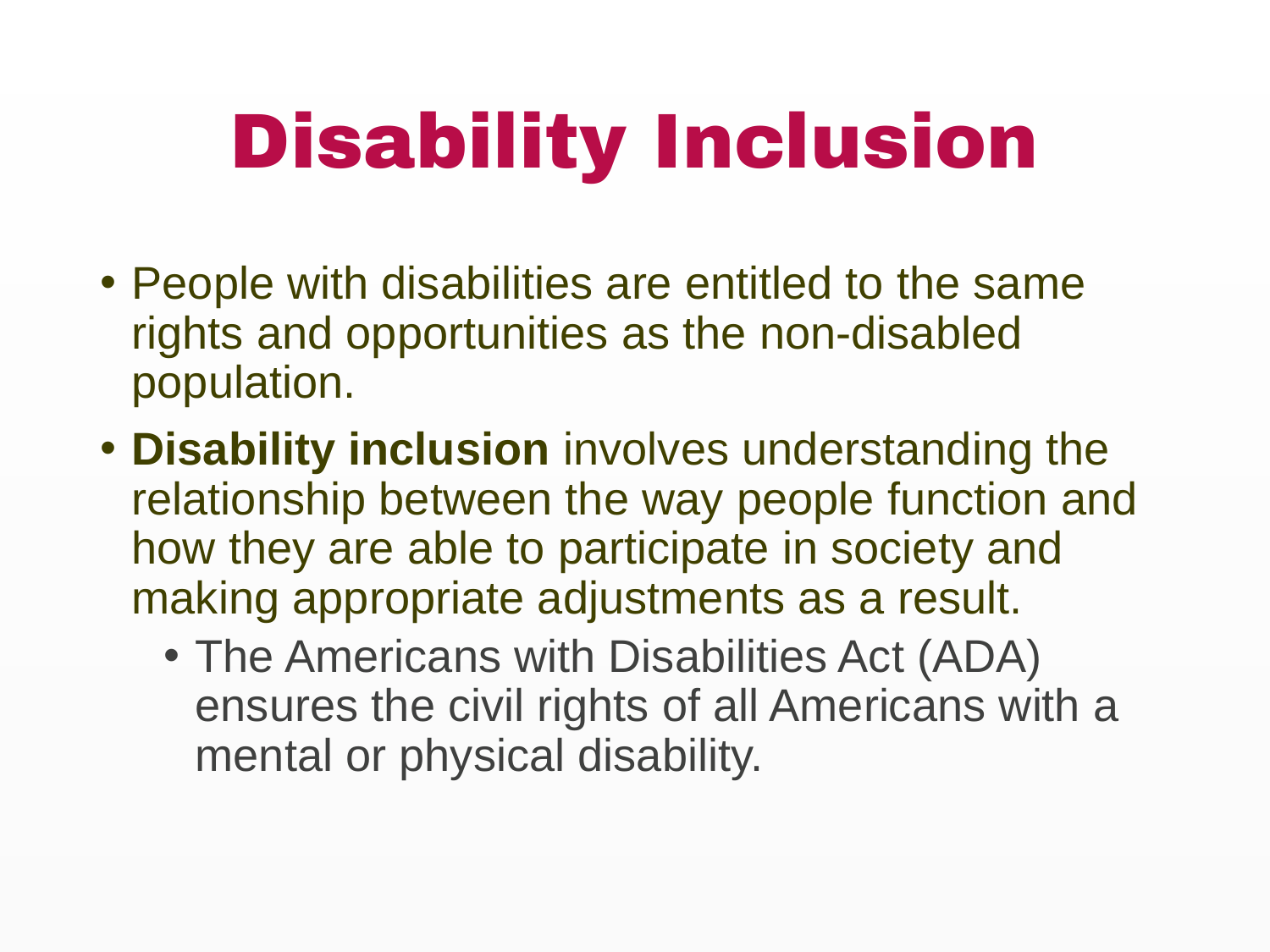

# Disability Inclusion
People with disabilities are entitled to the same rights and opportunities as the non-disabled population.
Disability inclusion involves understanding the relationship between the way people function and how they are able to participate in society and making appropriate adjustments as a result.
The Americans with Disabilities Act (ADA) ensures the civil rights of all Americans with a mental or physical disability.